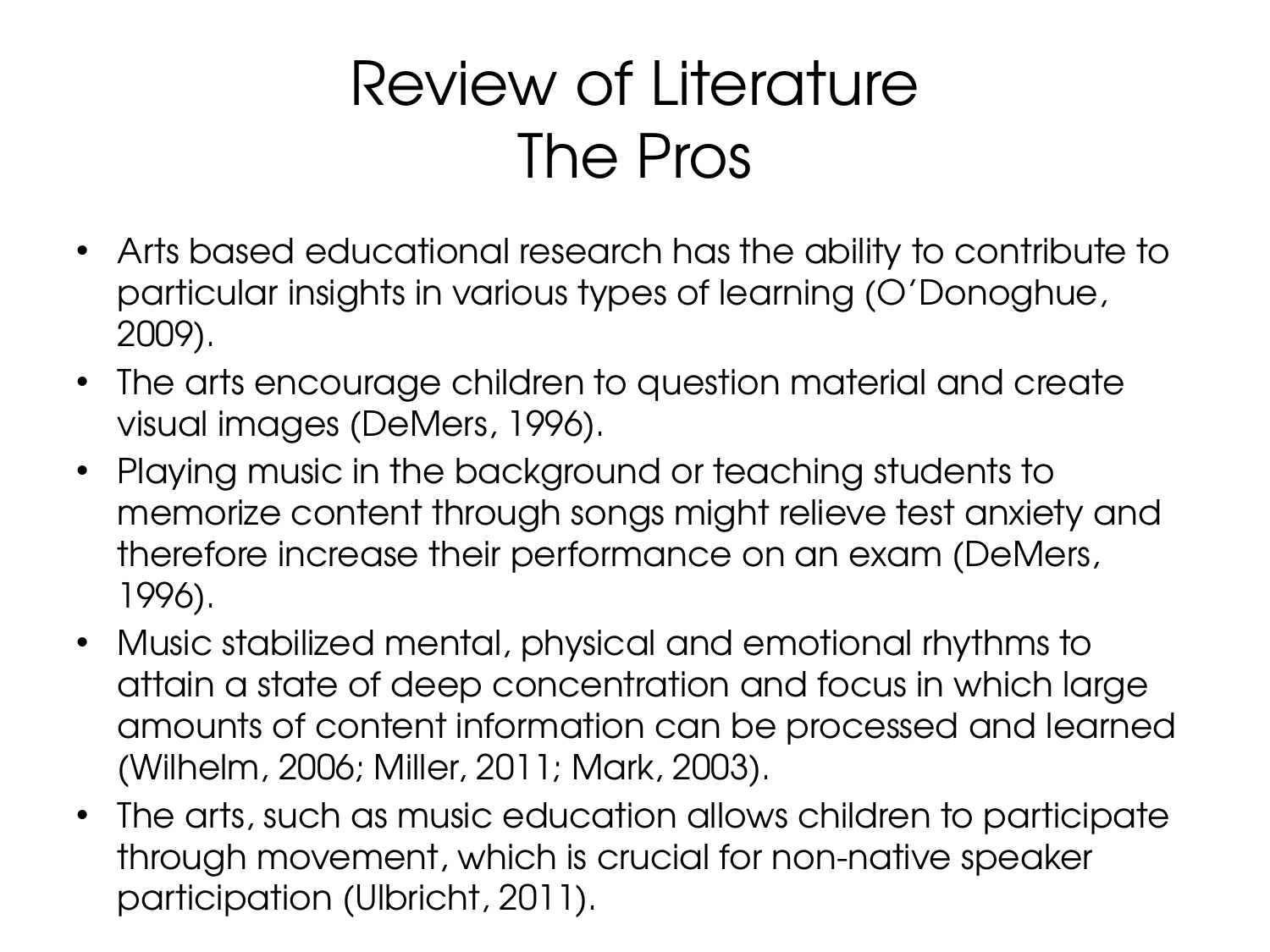

# Review of Literature The Pros
Arts based educational research has the ability to contribute to particular insights in various types of learning (O’Donoghue, 2009).
The arts encourage children to question material and create visual images (DeMers, 1996).
Playing music in the background or teaching students to memorize content through songs might relieve test anxiety and therefore increase their performance on an exam (DeMers, 1996).
Music stabilized mental, physical and emotional rhythms to attain a state of deep concentration and focus in which large amounts of content information can be processed and learned (Wilhelm, 2006; Miller, 2011; Mark, 2003).
The arts, such as music education allows children to participate through movement, which is crucial for non-native speaker participation (Ulbricht, 2011).